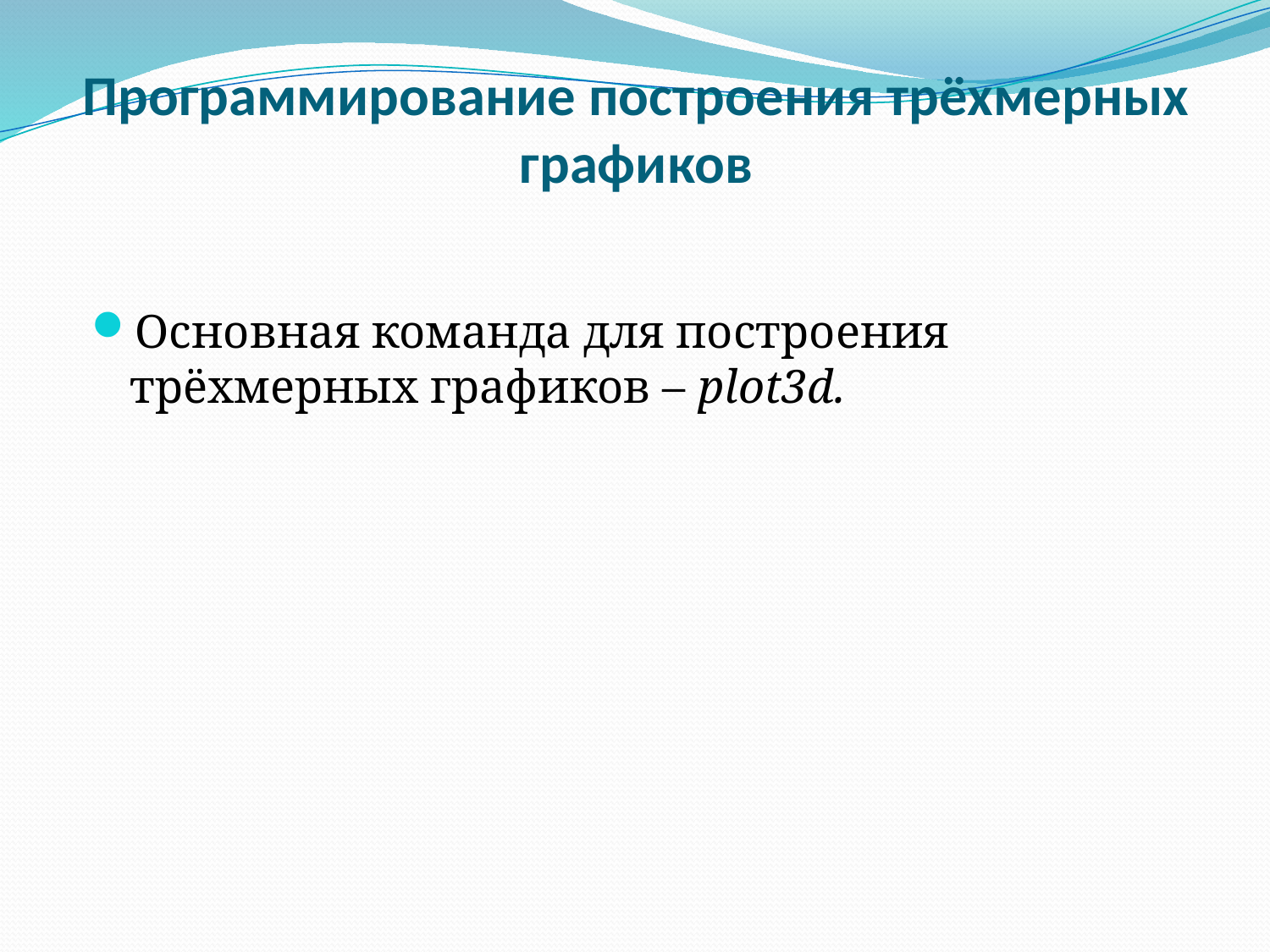

# Программирование построения трёхмерных графиков
Основная команда для построения трёхмерных графиков – plot3d.